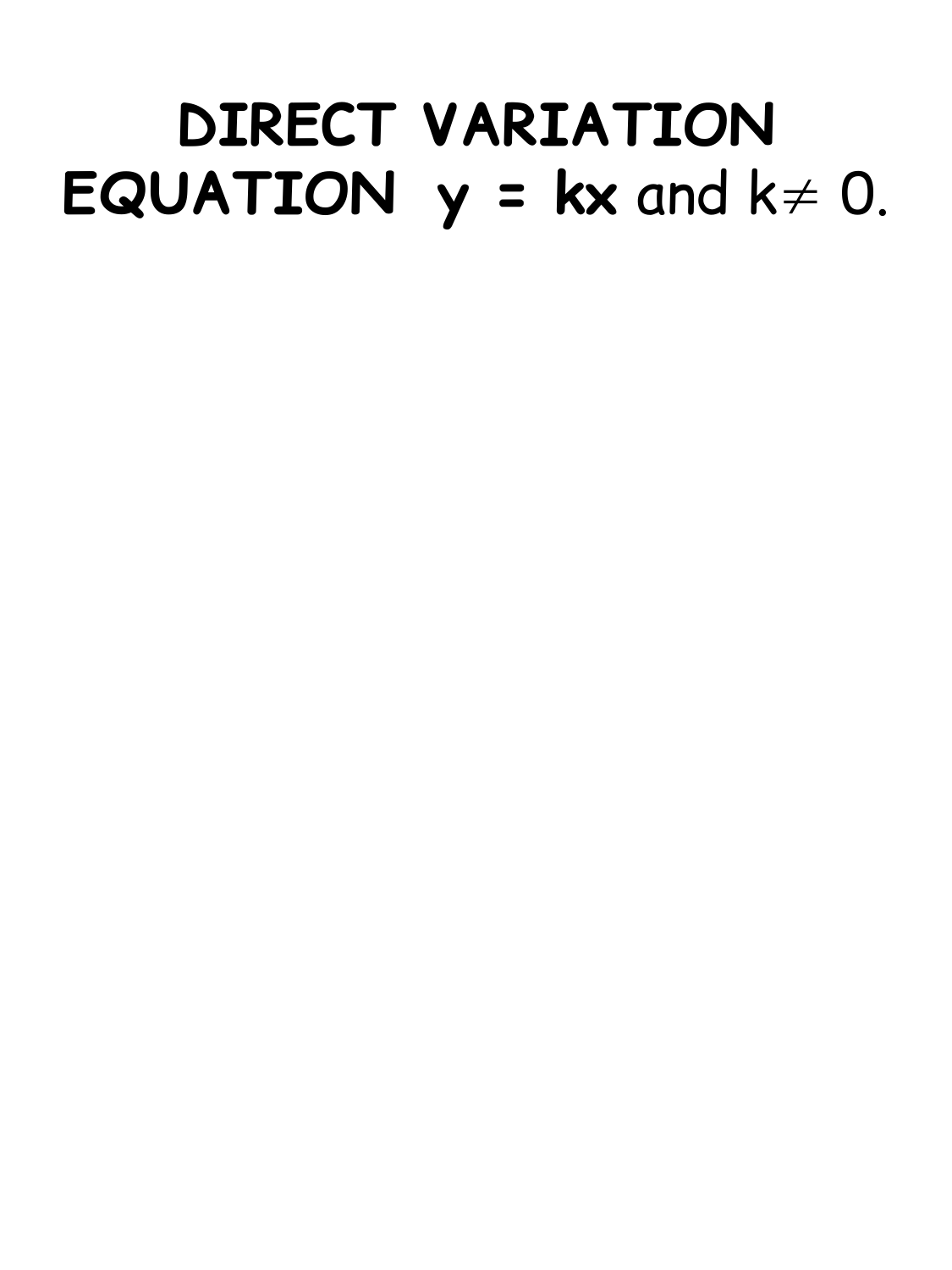

# DIRECT VARIATION EQUATION	y = kx and k≠ 0.